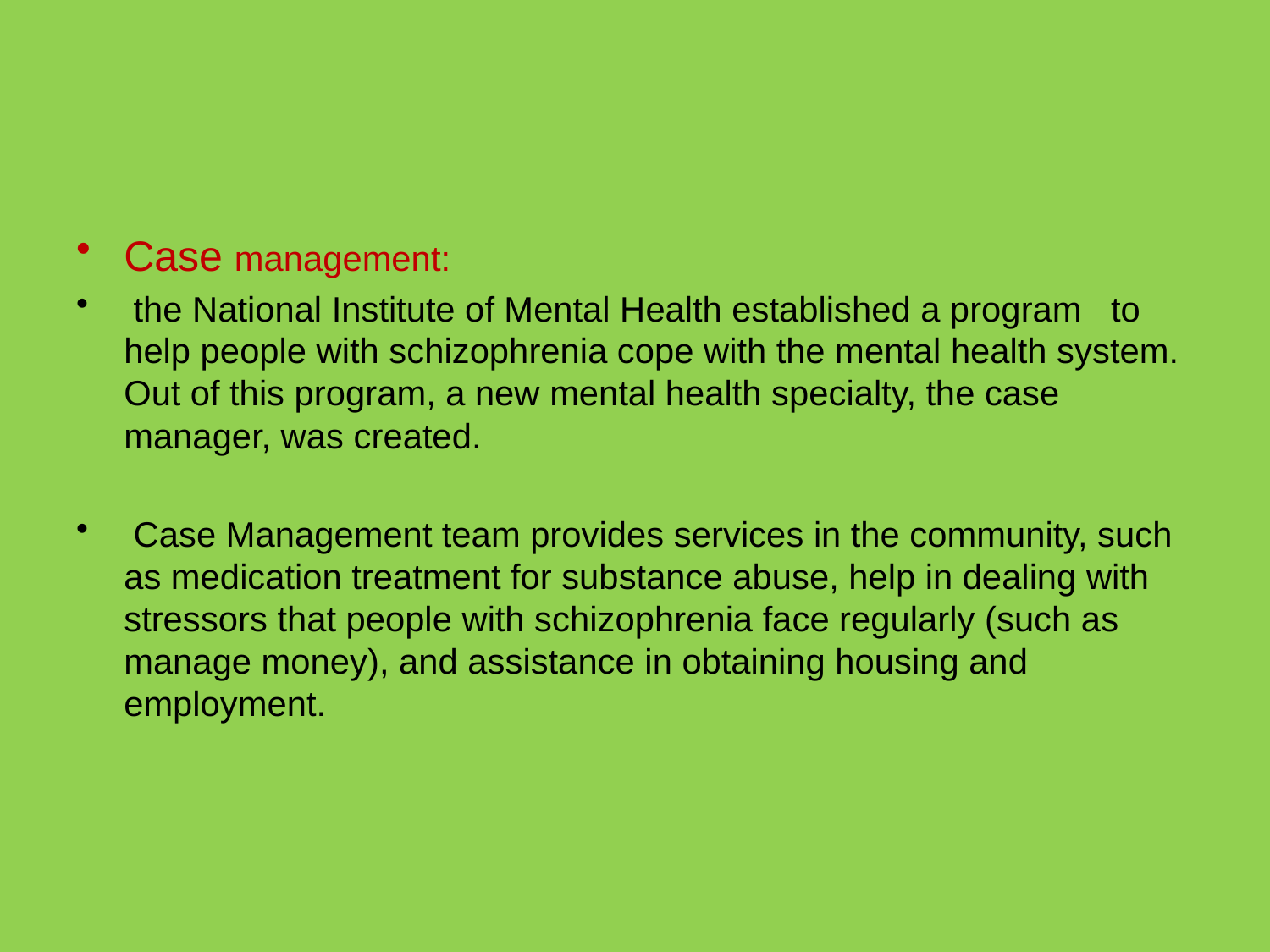

#
Case management:
 the National Institute of Mental Health established a program   to help people with schizophrenia cope with the mental health system. Out of this program, a new mental health specialty, the case manager, was created.

 Case Management team provides services in the community, such as medication treatment for substance abuse, help in dealing with stressors that people with schizophrenia face regularly (such as manage money), and assistance in obtaining housing and employment.